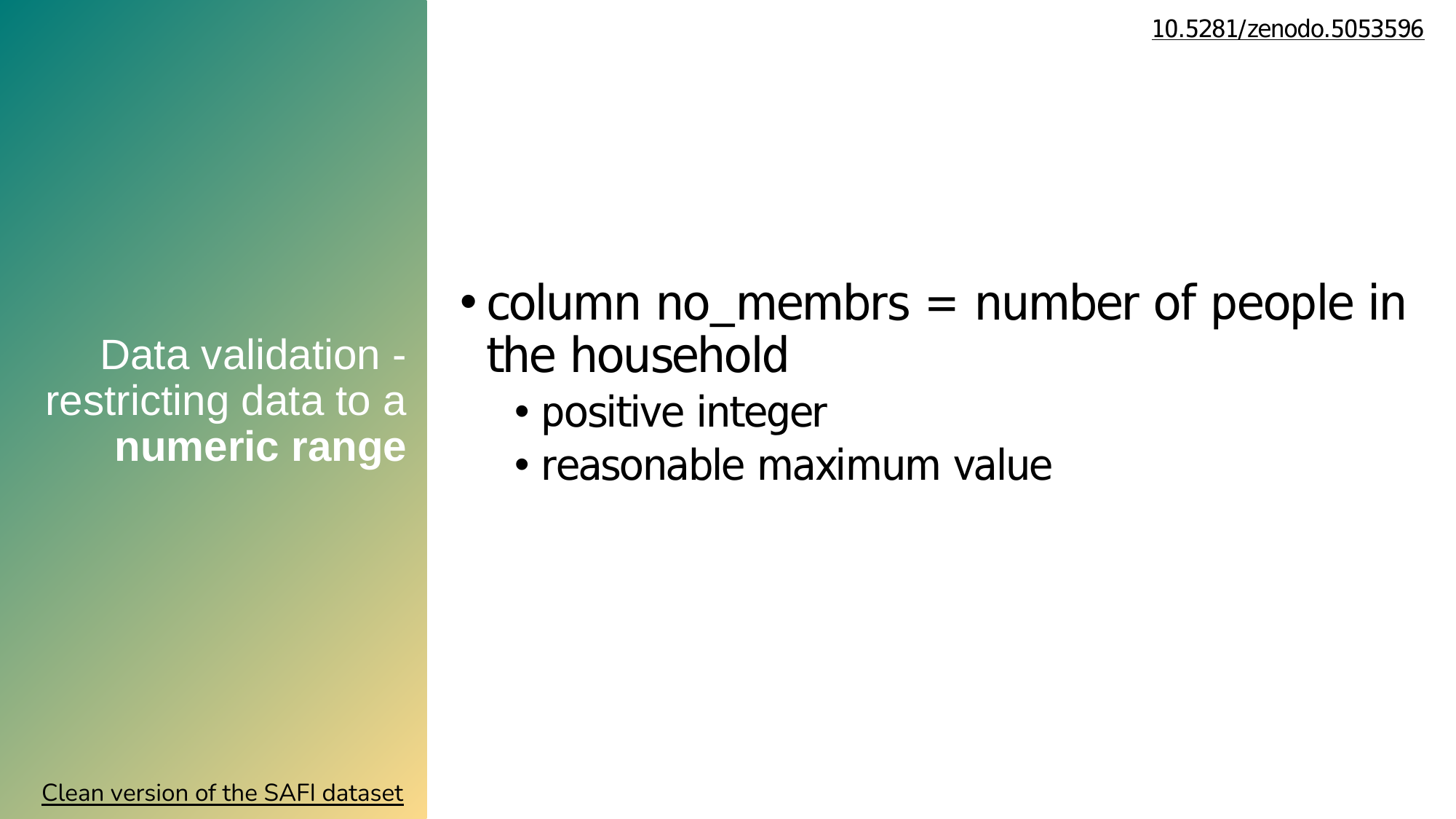

10.5281/zenodo.5053596
Data validation - restricting data to a numeric range
column no_membrs = number of people in the household
positive integer
reasonable maximum value
Clean version of the SAFI dataset